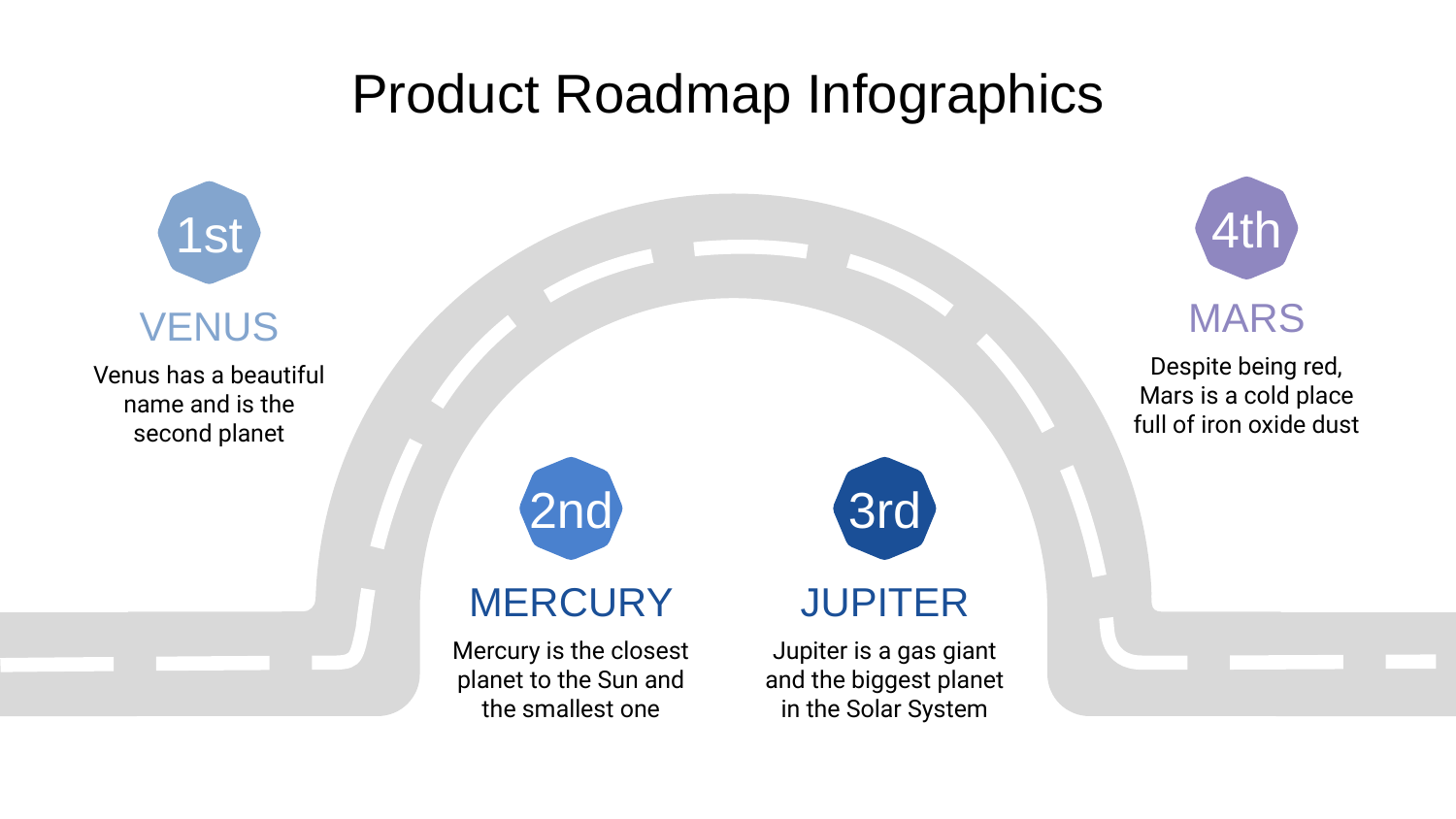

# Product Roadmap Infographics
4th
1st

MARS
VENUS
Despite being red, Mars is a cold place full of iron oxide dust
Venus has a beautiful name and is the second planet
2nd
3rd
MERCURY
JUPITER

Mercury is the closest planet to the Sun and the smallest one
Jupiter is a gas giant and the biggest planet in the Solar System